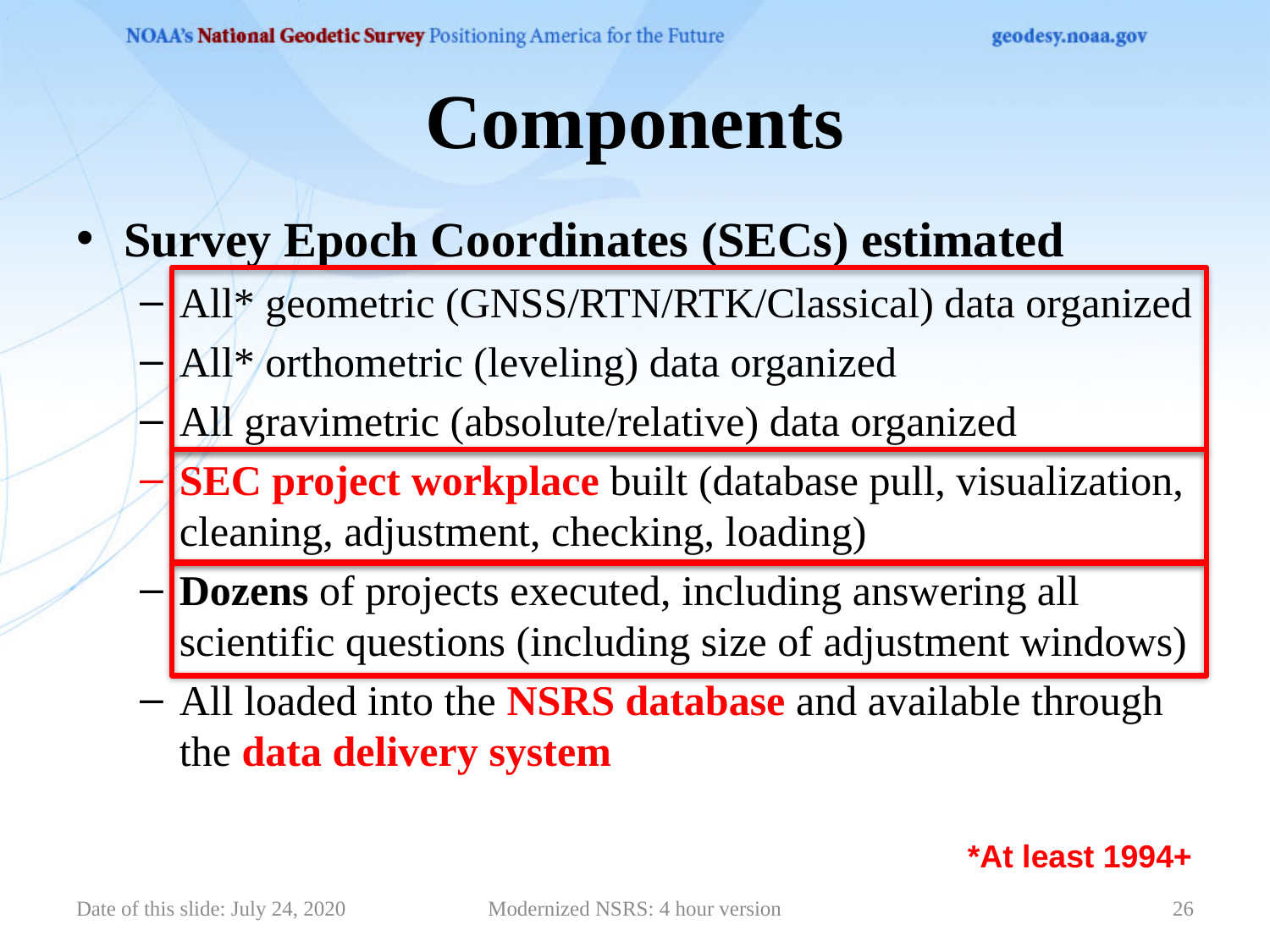

# Components
Survey Epoch Coordinates (SECs) estimated
All* geometric (GNSS/RTN/RTK/Classical) data organized
All* orthometric (leveling) data organized
All gravimetric (absolute/relative) data organized
SEC project workplace built (database pull, visualization, cleaning, adjustment, checking, loading)
Dozens of projects executed, including answering all scientific questions (including size of adjustment windows)
All loaded into the NSRS database and available through the data delivery system

*At least 1994+
Date of this slide: July 24, 2020
Modernized NSRS: 4 hour version
26